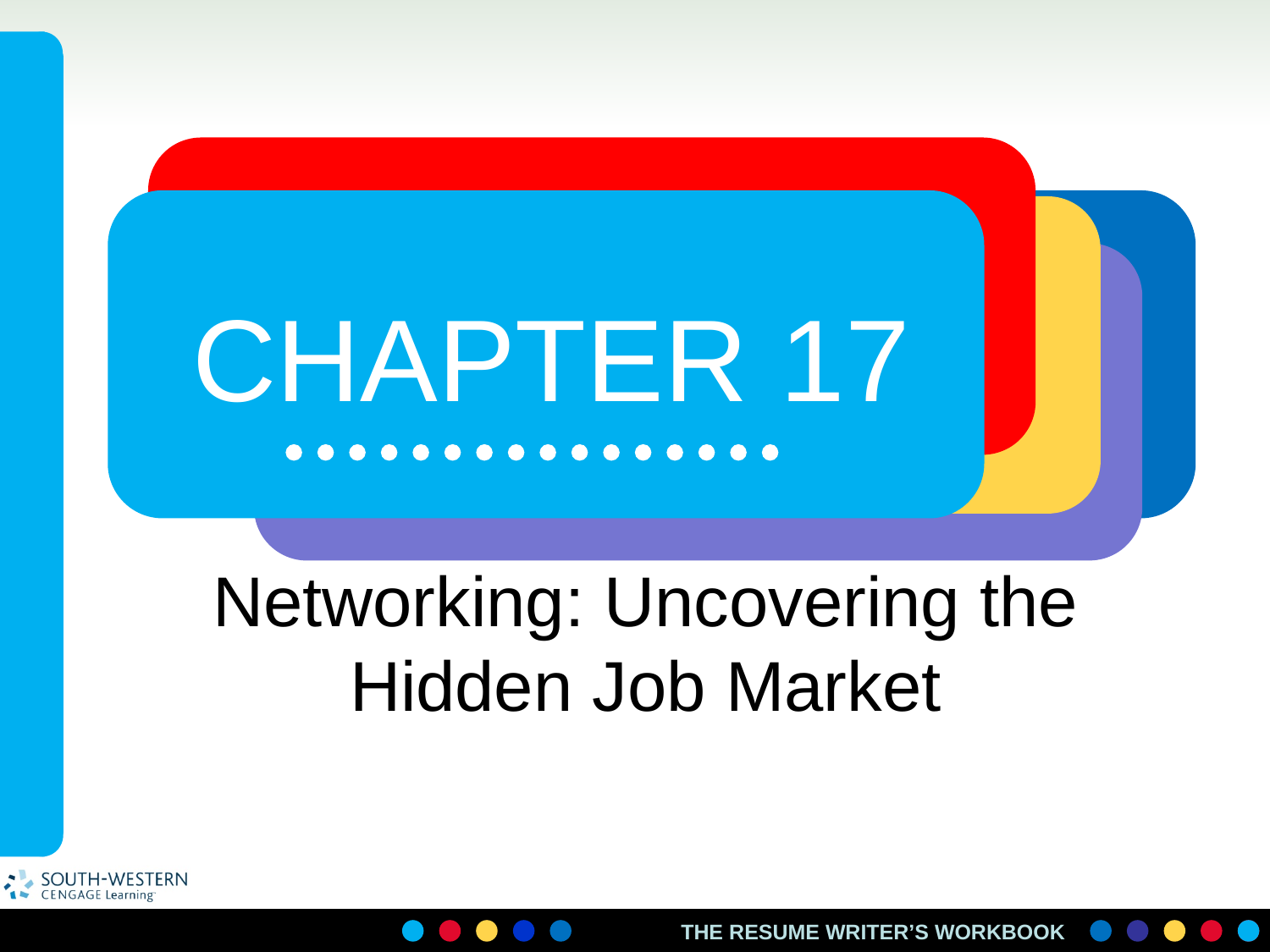

# CHAPTER 17
Networking: Uncovering the Hidden Job Market